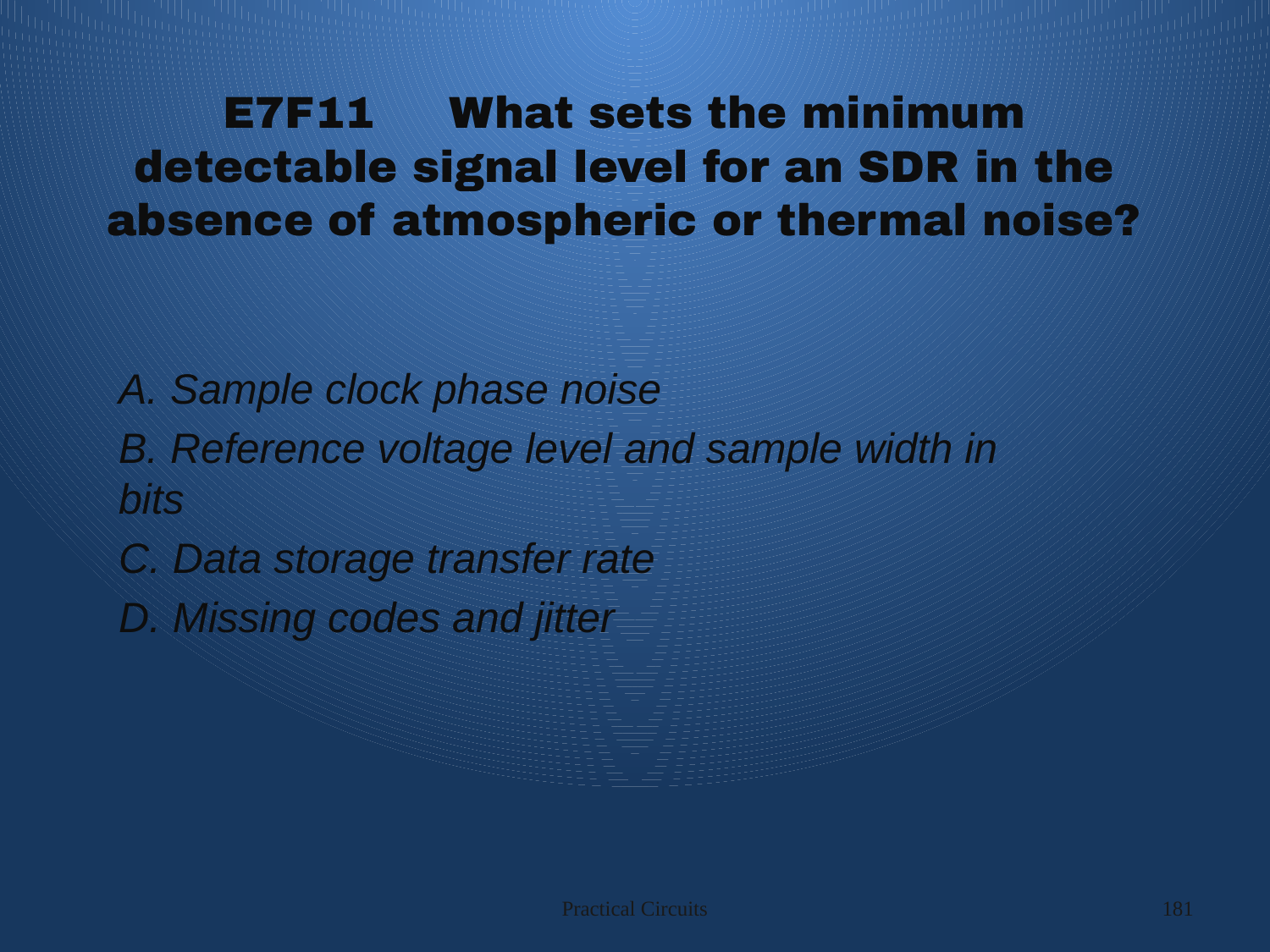

# E7F11     What sets the minimum detectable signal level for an SDR in the absence of atmospheric or thermal noise?

A. Sample clock phase noise
B. Reference voltage level and sample width in bits
C. Data storage transfer rate
D. Missing codes and jitter
Practical Circuits
181